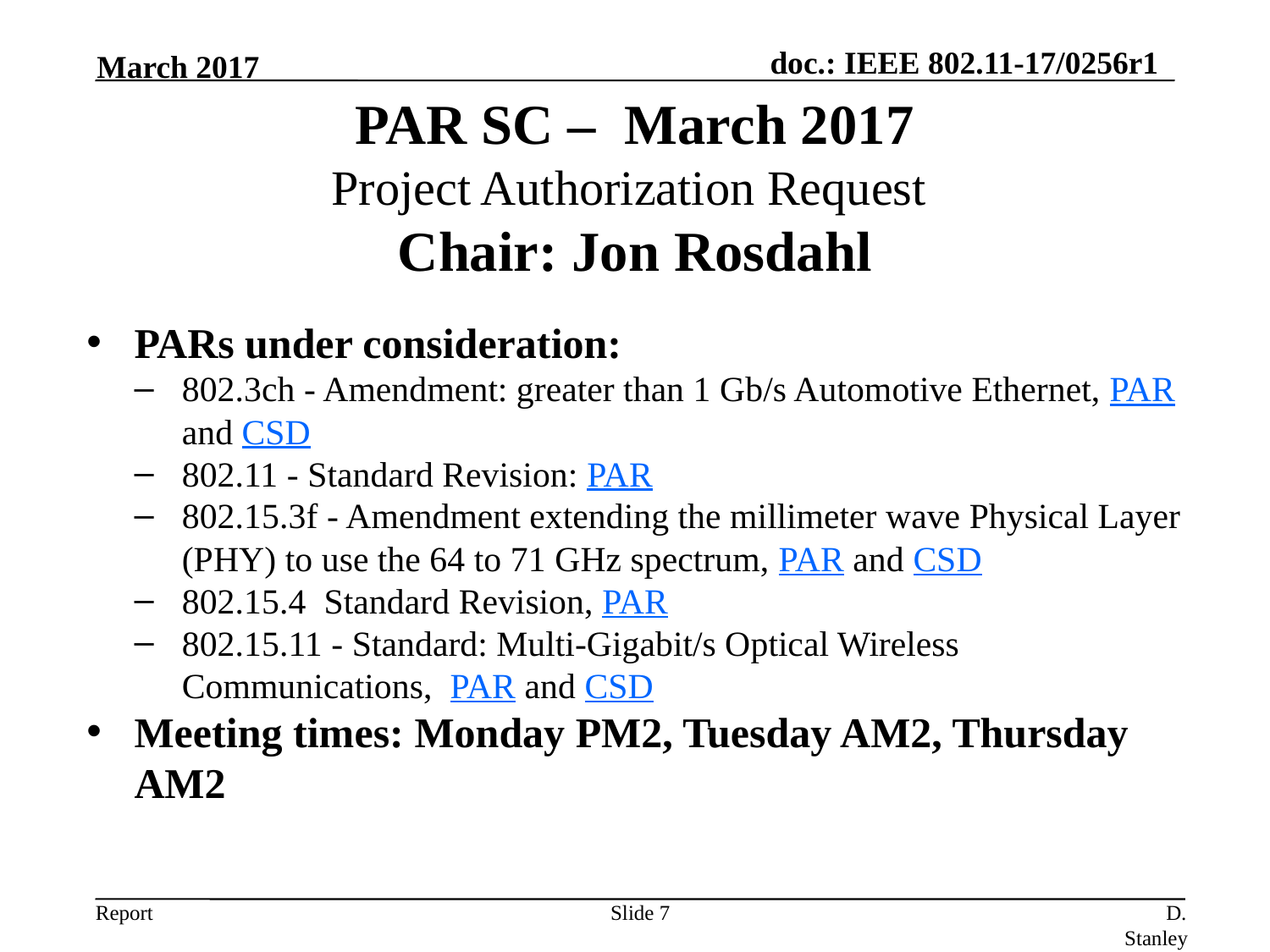

March 2017

PAR SC –  March 2017
Project Authorization Request
Chair: Jon Rosdahl
PARs under consideration:
802.3ch - Amendment: greater than 1 Gb/s Automotive Ethernet, PAR and CSD
802.11 - Standard Revision: PAR
802.15.3f - Amendment extending the millimeter wave Physical Layer (PHY) to use the 64 to 71 GHz spectrum, PAR and CSD
802.15.4  Standard Revision, PAR
802.15.11 - Standard: Multi-Gigabit/s Optical Wireless Communications,  PAR and CSD
Meeting times: Monday PM2, Tuesday AM2, Thursday AM2

Slide 7
D. Stanley, HP Enterprise